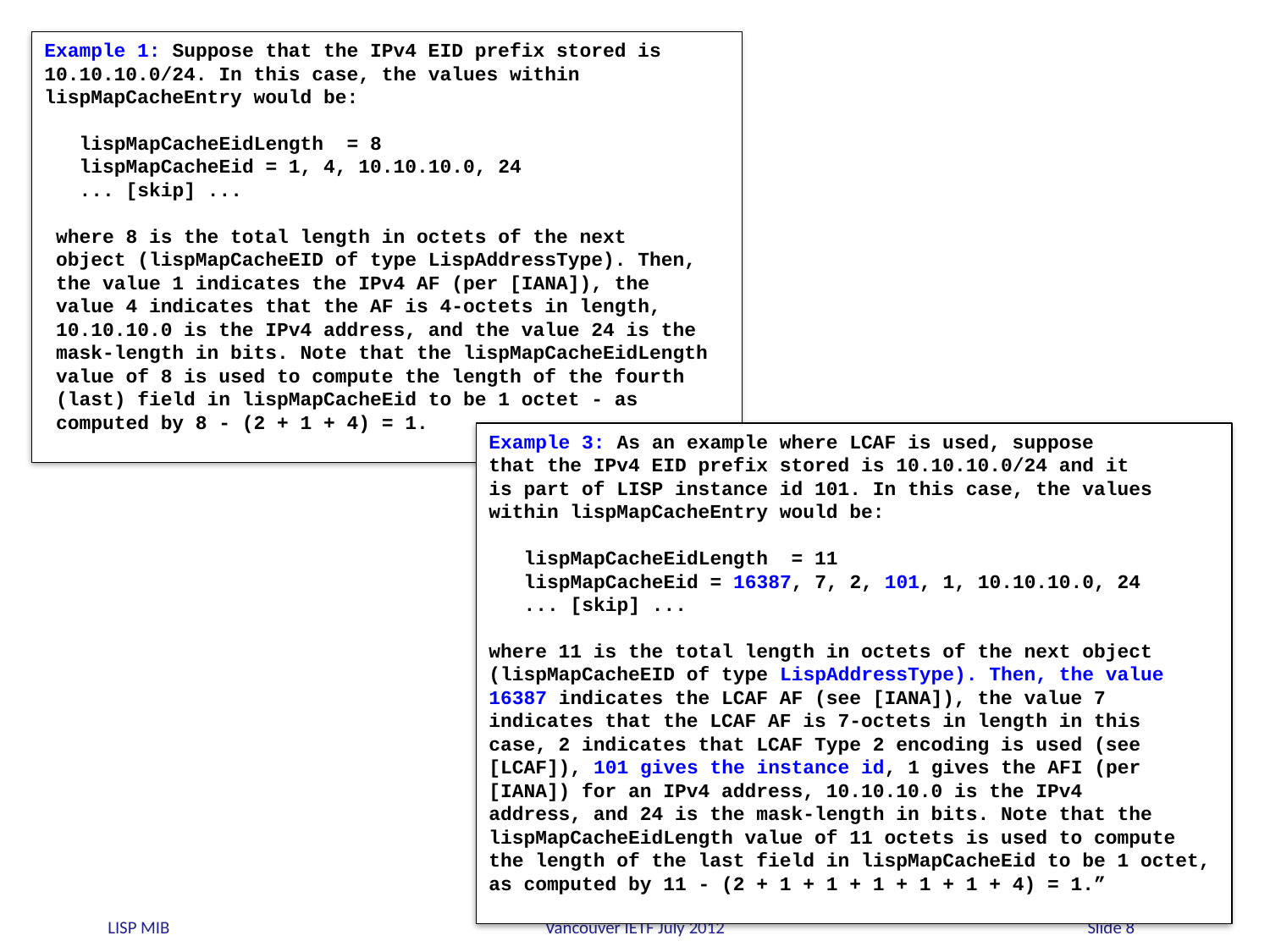

Example 1: Suppose that the IPv4 EID prefix stored is
10.10.10.0/24. In this case, the values within
lispMapCacheEntry would be:

   lispMapCacheEidLength  = 8
   lispMapCacheEid = 1, 4, 10.10.10.0, 24
   ... [skip] ...

 where 8 is the total length in octets of the next
 object (lispMapCacheEID of type LispAddressType). Then,
 the value 1 indicates the IPv4 AF (per [IANA]), the
 value 4 indicates that the AF is 4-octets in length,
 10.10.10.0 is the IPv4 address, and the value 24 is the
 mask-length in bits. Note that the lispMapCacheEidLength
 value of 8 is used to compute the length of the fourth
 (last) field in lispMapCacheEid to be 1 octet - as
 computed by 8 - (2 + 1 + 4) = 1.

Example 3: As an example where LCAF is used, suppose
that the IPv4 EID prefix stored is 10.10.10.0/24 and it
is part of LISP instance id 101. In this case, the values
within lispMapCacheEntry would be:

   lispMapCacheEidLength  = 11
   lispMapCacheEid = 16387, 7, 2, 101, 1, 10.10.10.0, 24
   ... [skip] ...

where 11 is the total length in octets of the next object
(lispMapCacheEID of type LispAddressType). Then, the value
16387 indicates the LCAF AF (see [IANA]), the value 7
indicates that the LCAF AF is 7-octets in length in this
case, 2 indicates that LCAF Type 2 encoding is used (see
[LCAF]), 101 gives the instance id, 1 gives the AFI (per
[IANA]) for an IPv4 address, 10.10.10.0 is the IPv4
address, and 24 is the mask-length in bits. Note that the
lispMapCacheEidLength value of 11 octets is used to compute
the length of the last field in lispMapCacheEid to be 1 octet,
as computed by 11 - (2 + 1 + 1 + 1 + 1 + 1 + 4) = 1.”

LISP MIB
Vancouver IETF July 2012
Slide 8